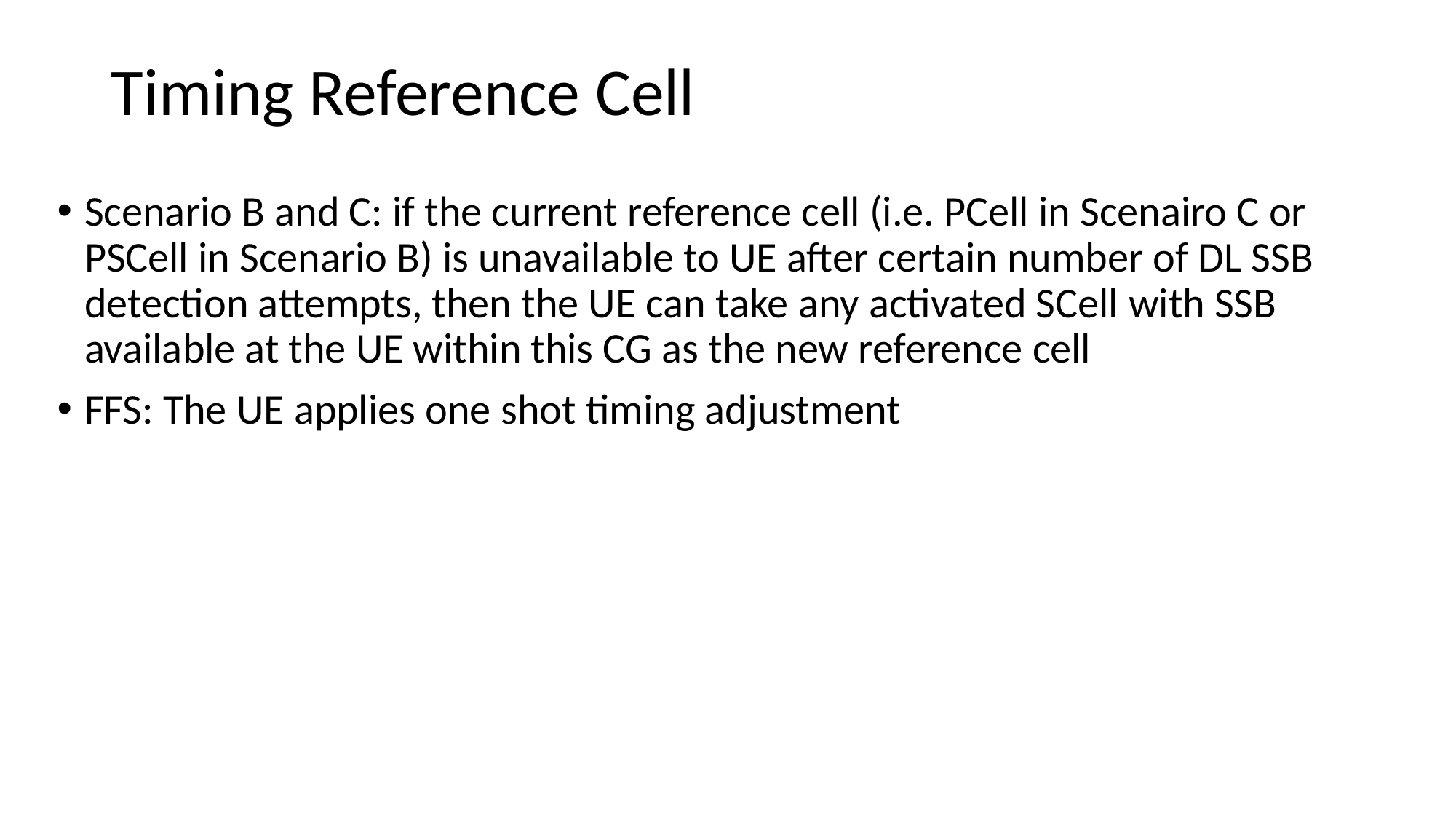

# Timing Reference Cell
Scenario B and C: if the current reference cell (i.e. PCell in Scenairo C or PSCell in Scenario B) is unavailable to UE after certain number of DL SSB detection attempts, then the UE can take any activated SCell with SSB available at the UE within this CG as the new reference cell
FFS: The UE applies one shot timing adjustment